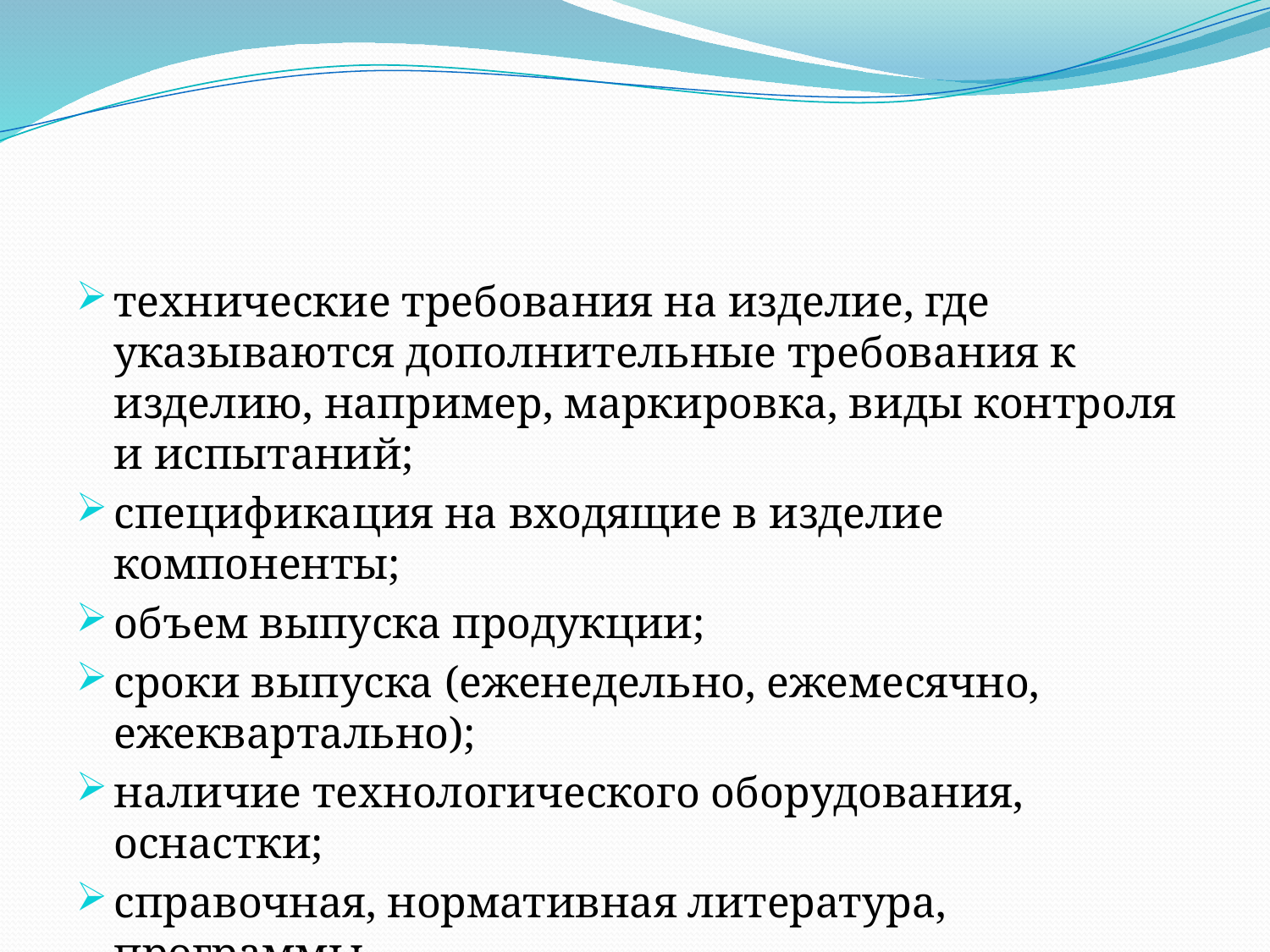

технические требования на изделие, где указываются дополнительные требования к изделию, например, маркировка, виды контроля и испытаний;
спецификация на входящие в изделие компоненты;
объем выпуска продукции;
сроки выпуска (еженедельно, ежемесячно, ежеквартально);
наличие технологического оборудования, оснастки;
справочная, нормативная литература, программы.